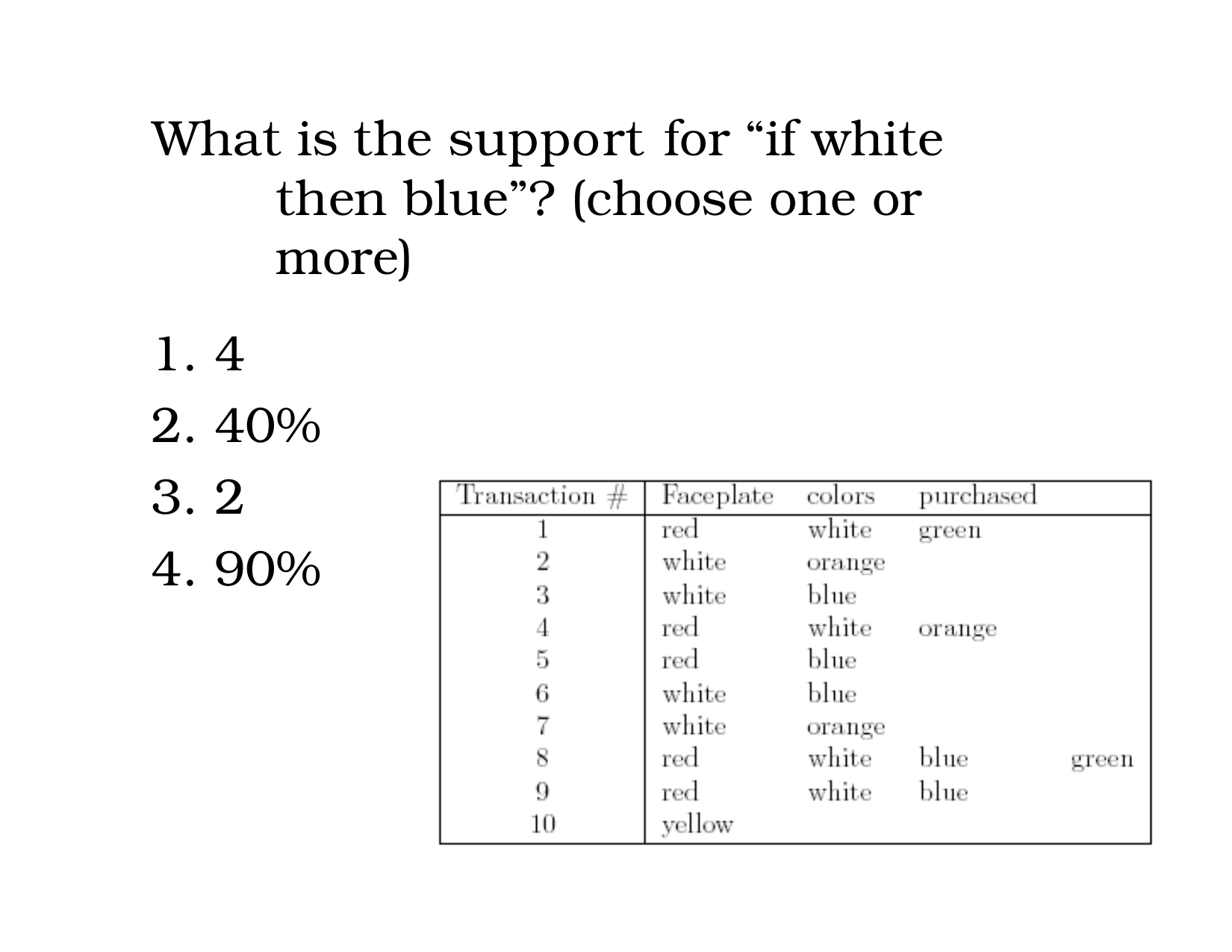

What is the support for “if white then blue”? (choose one or more)
1. 4
2. 40%
3. 2
4. 90%